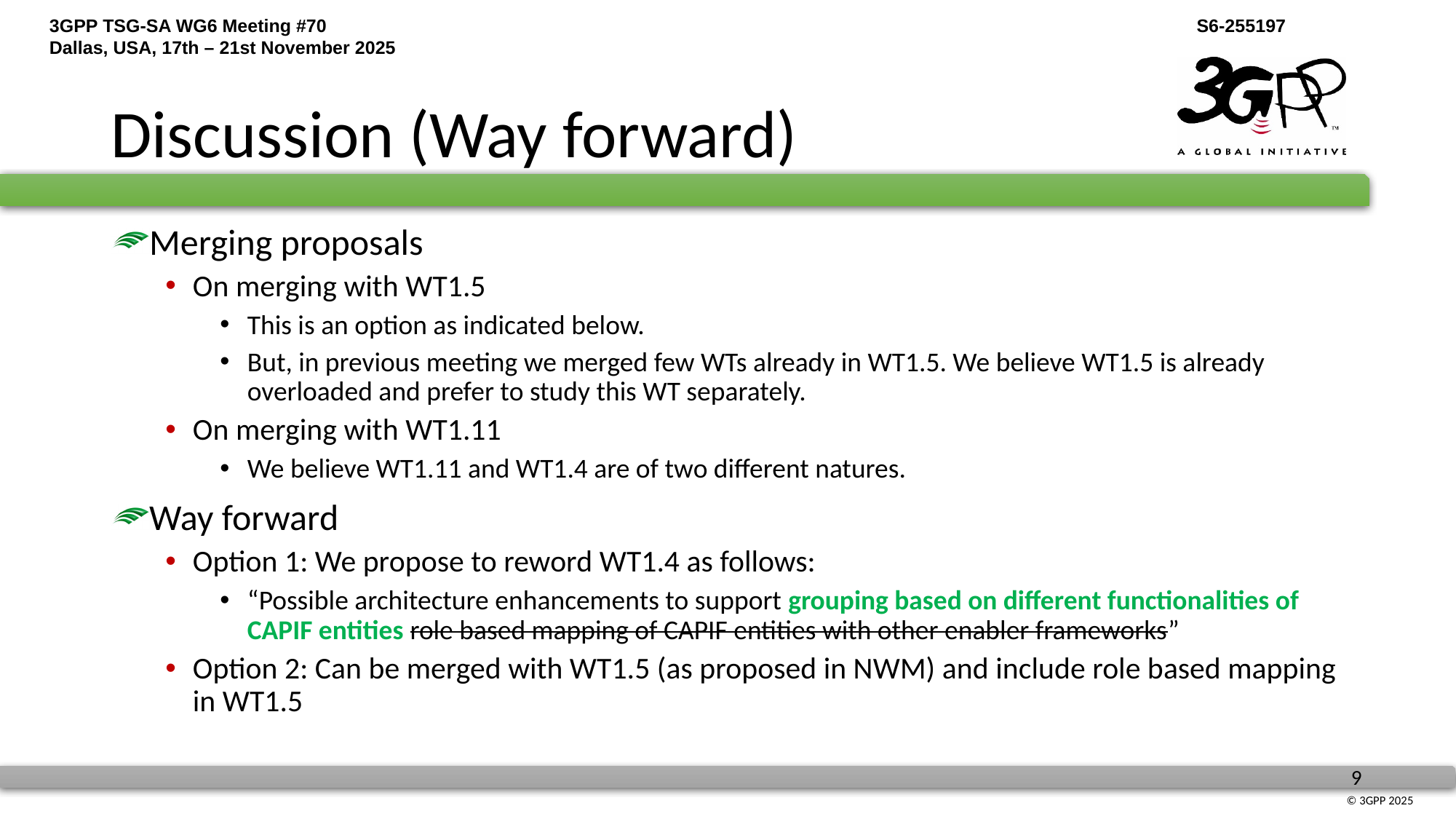

# Discussion (Way forward)
Merging proposals
On merging with WT1.5
This is an option as indicated below.
But, in previous meeting we merged few WTs already in WT1.5. We believe WT1.5 is already overloaded and prefer to study this WT separately.
On merging with WT1.11
We believe WT1.11 and WT1.4 are of two different natures.
Way forward
Option 1: We propose to reword WT1.4 as follows:
“Possible architecture enhancements to support grouping based on different functionalities of CAPIF entities role based mapping of CAPIF entities with other enabler frameworks”
Option 2: Can be merged with WT1.5 (as proposed in NWM) and include role based mapping in WT1.5